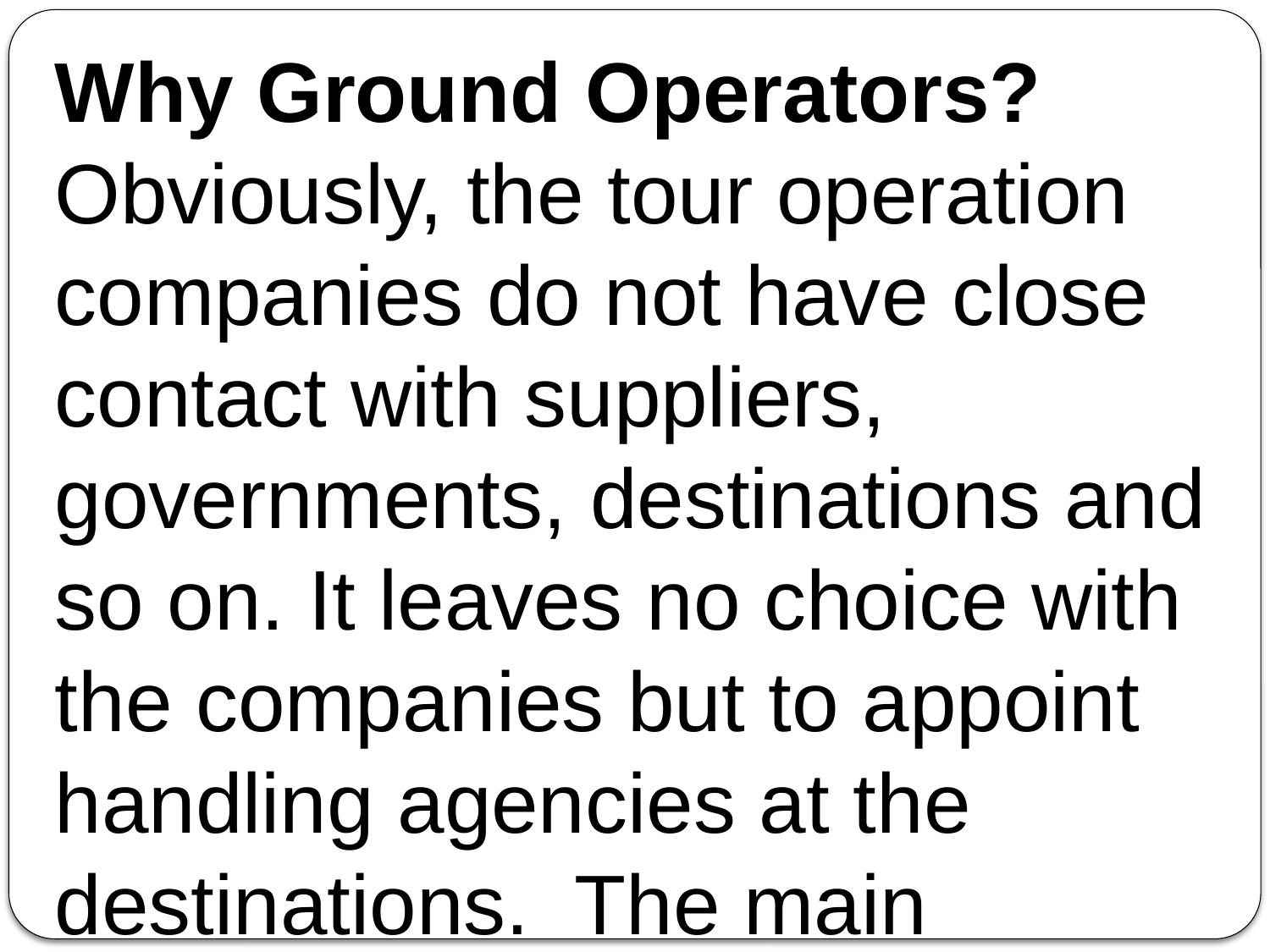

Why Ground Operators?
Obviously, the tour operation companies do not have close contact with suppliers, governments, destinations and so on. It leaves no choice with the companies but to appoint handling agencies at the destinations.  The main reasons